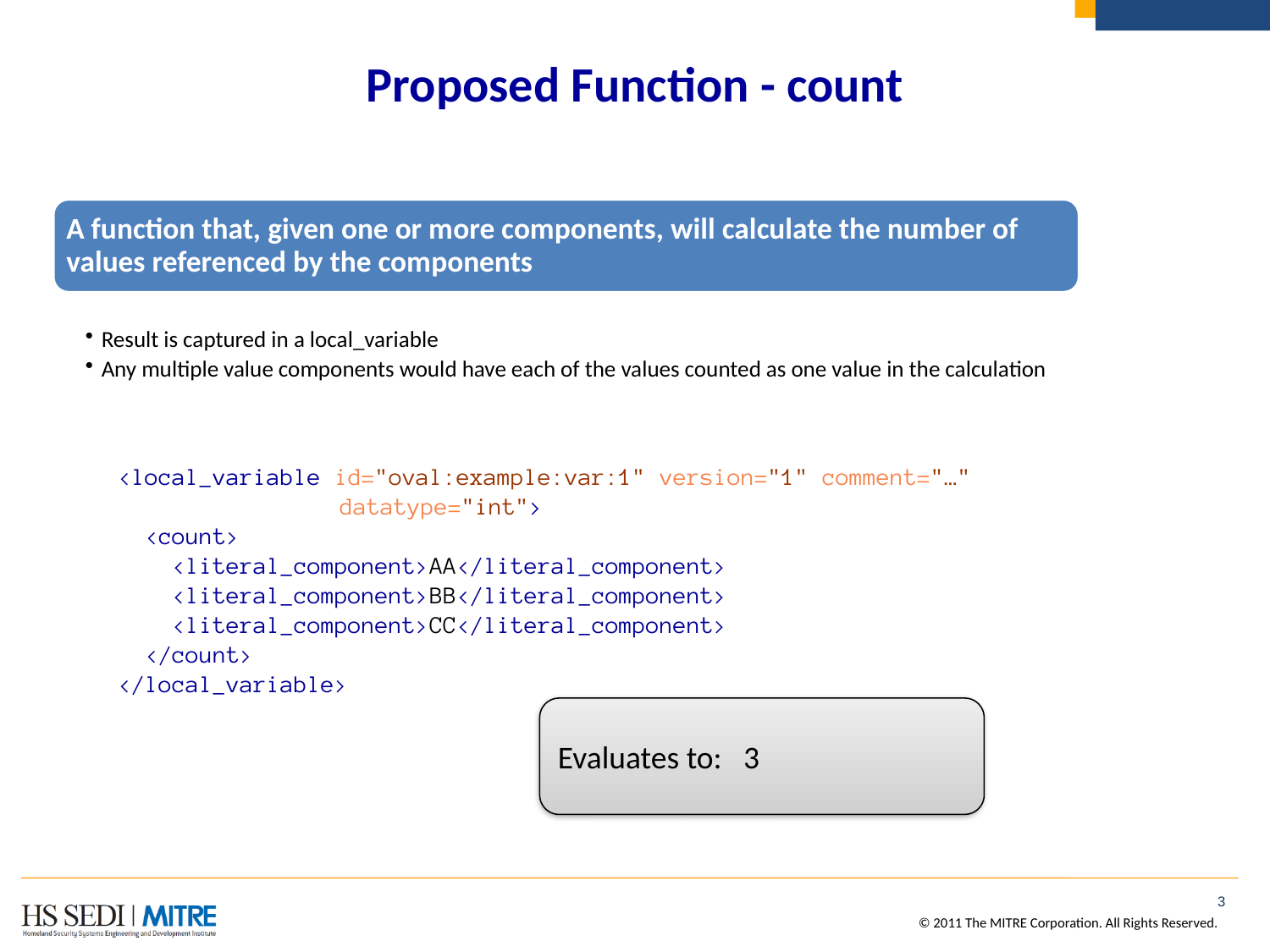

# Proposed Function - count
A function that, given one or more components, will calculate the number of values referenced by the components

Result is captured in a local_variable
Any multiple value components would have each of the values counted as one value in the calculation

<local_variable id="oval:example:var:1" version="1" comment="…" 	  	 	       datatype="int">
  <count>
    <literal_component>AA</literal_component>
    <literal_component>BB</literal_component>
    <literal_component>CC</literal_component>
  </count>
</local_variable>
Evaluates to:   3
3